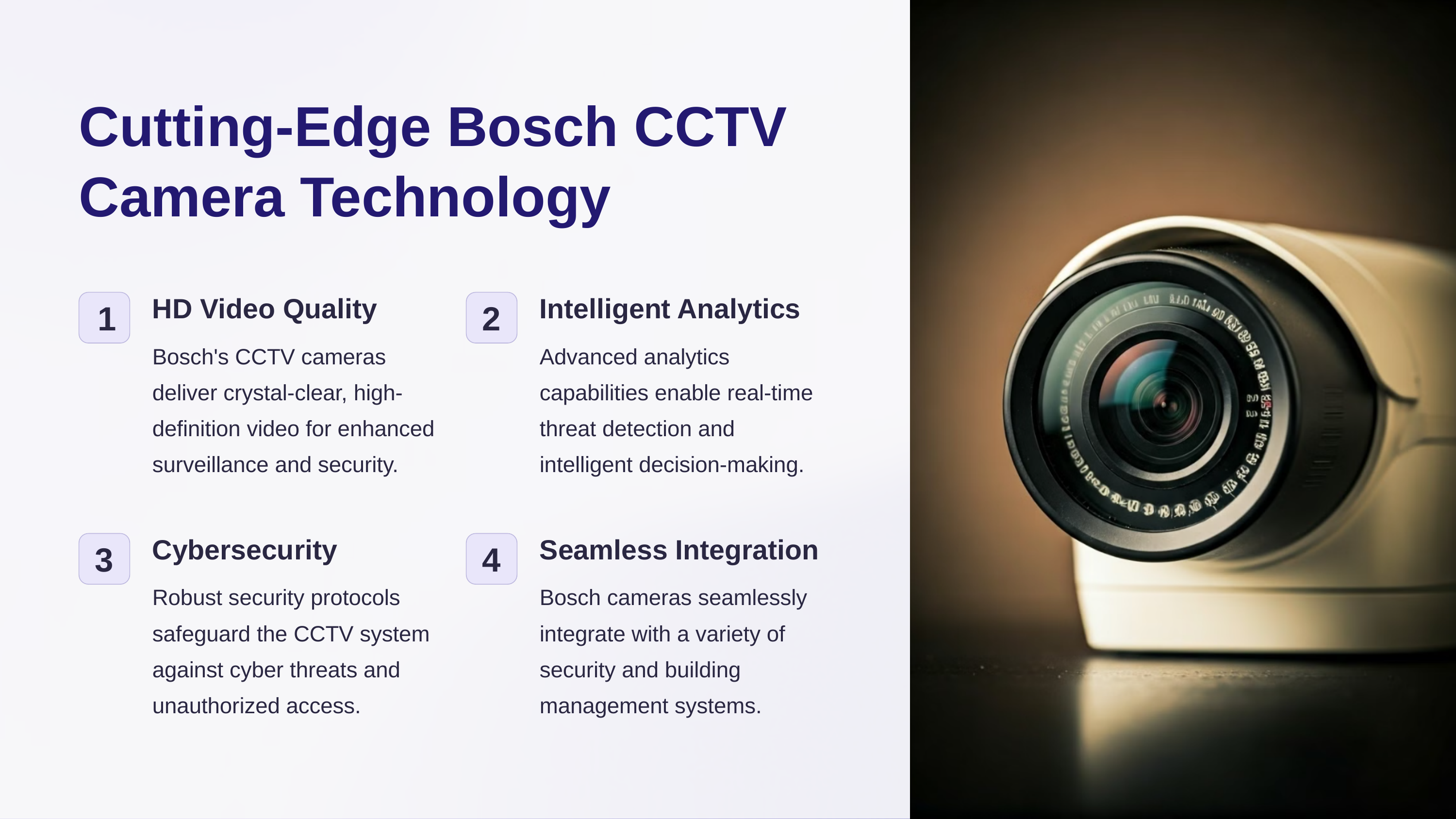

Cutting-Edge Bosch CCTV Camera Technology
HD Video Quality
Intelligent Analytics

1
2
Bosch's CCTV cameras deliver crystal-clear, high-definition video for enhanced surveillance and security.
Advanced analytics capabilities enable real-time threat detection and intelligent decision-making.
Cybersecurity
Seamless Integration

3
4
Robust security protocols safeguard the CCTV system against cyber threats and unauthorized access.
Bosch cameras seamlessly integrate with a variety of security and building management systems.